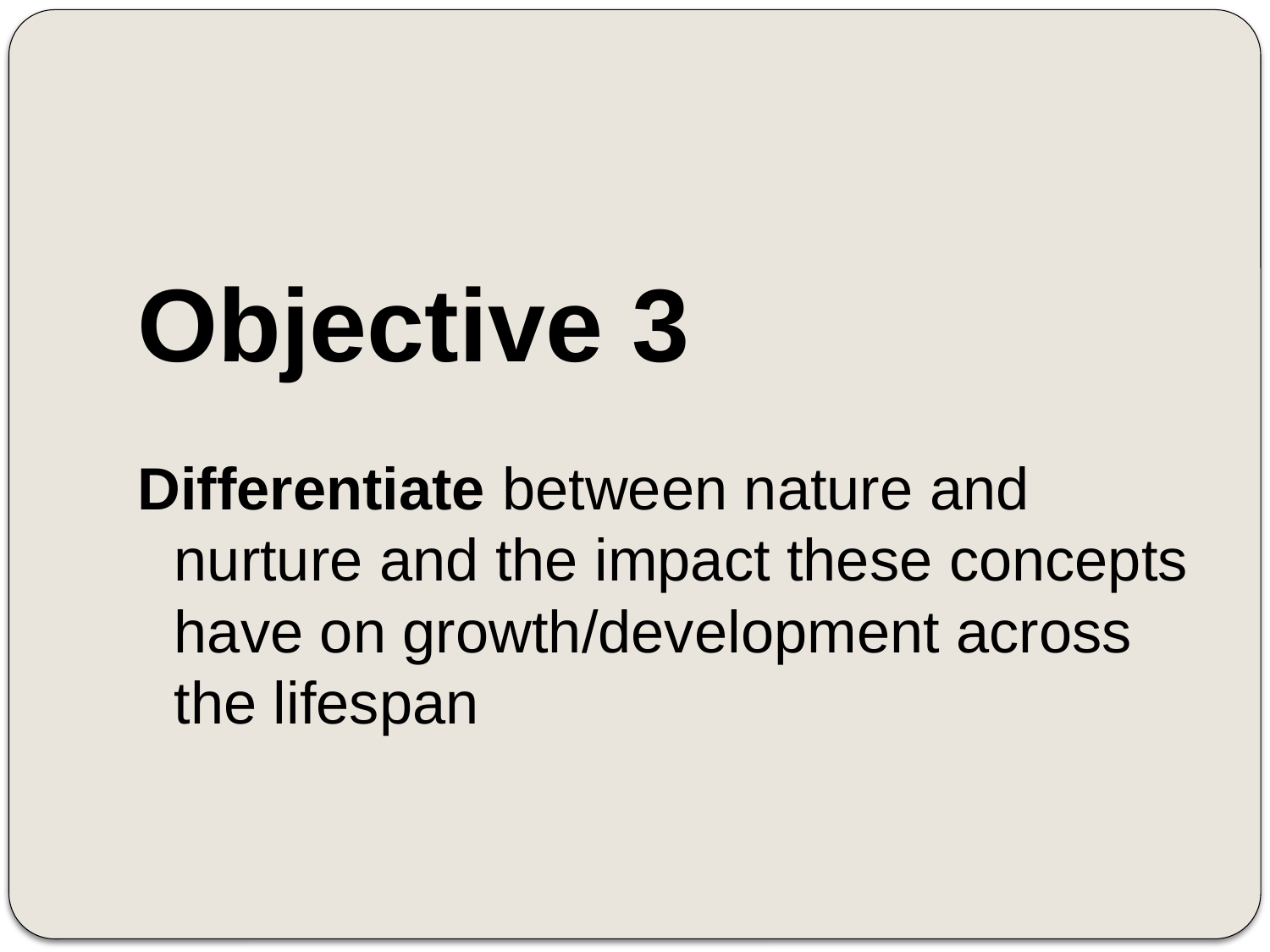

Objective 3

Differentiate between nature and nurture and the impact these concepts have on growth/development across the lifespan